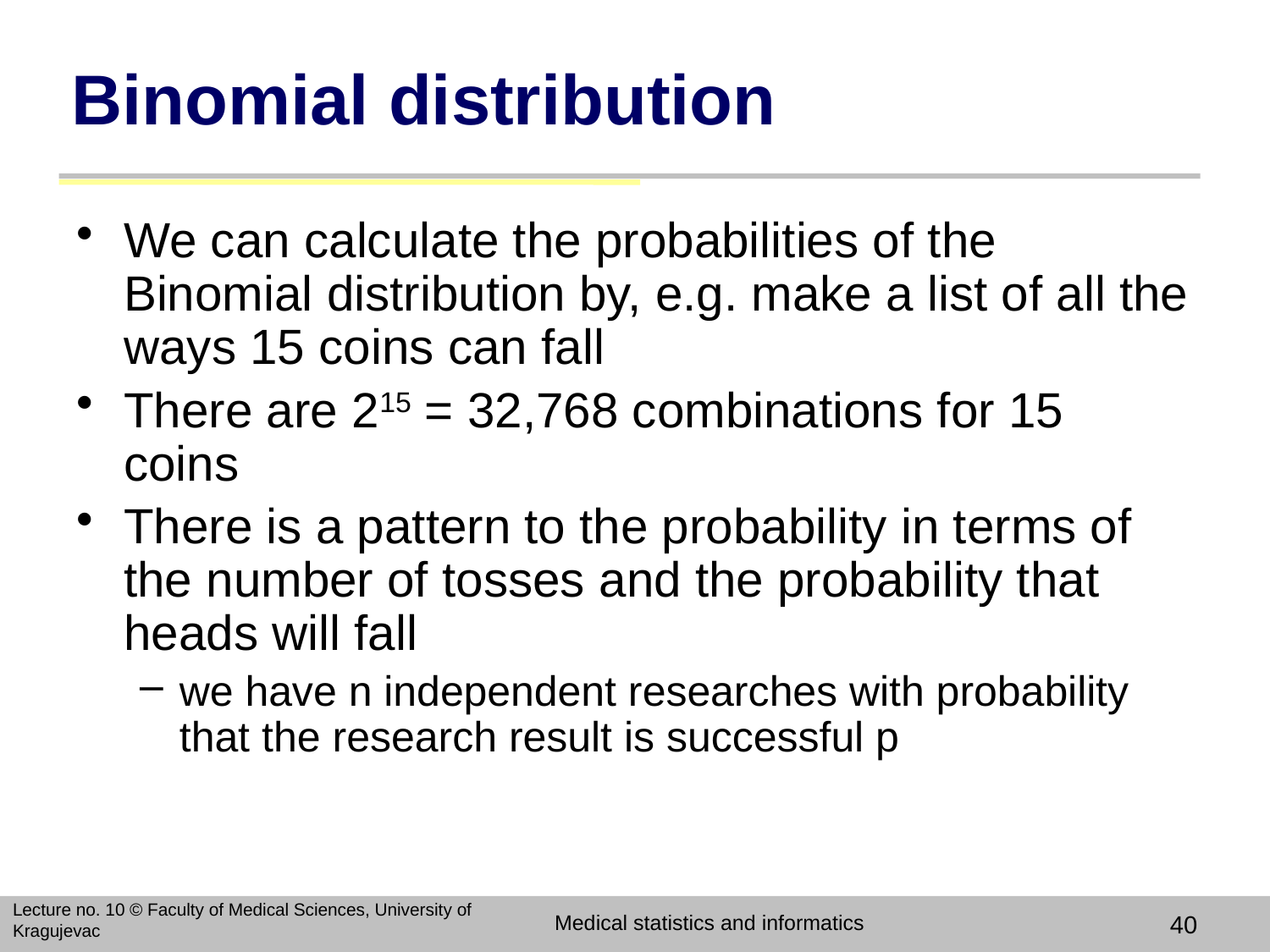

# Binomial distribution
We can calculate the probabilities of the Binomial distribution by, e.g. make a list of all the ways 15 coins can fall
There are 215 = 32,768 combinations for 15 coins
There is a pattern to the probability in terms of the number of tosses and the probability that heads will fall
we have n independent researches with probability that the research result is successful p
Lecture no. 10 © Faculty of Medical Sciences, University of Kragujevac
Medical statistics and informatics
40